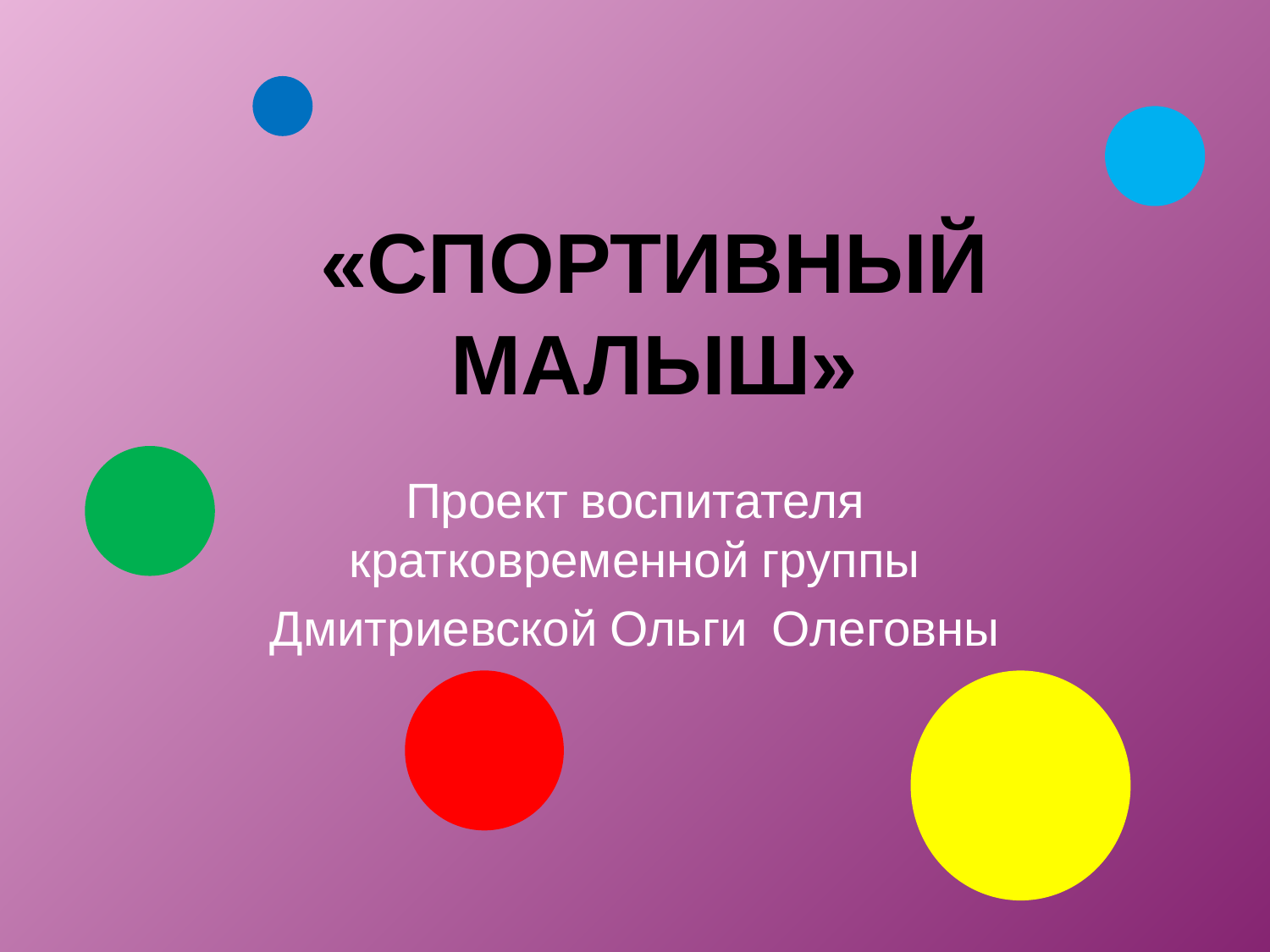

# «Спортивный малыш»

Проект воспитателя кратковременной группы
Дмитриевской Ольги  Олеговны